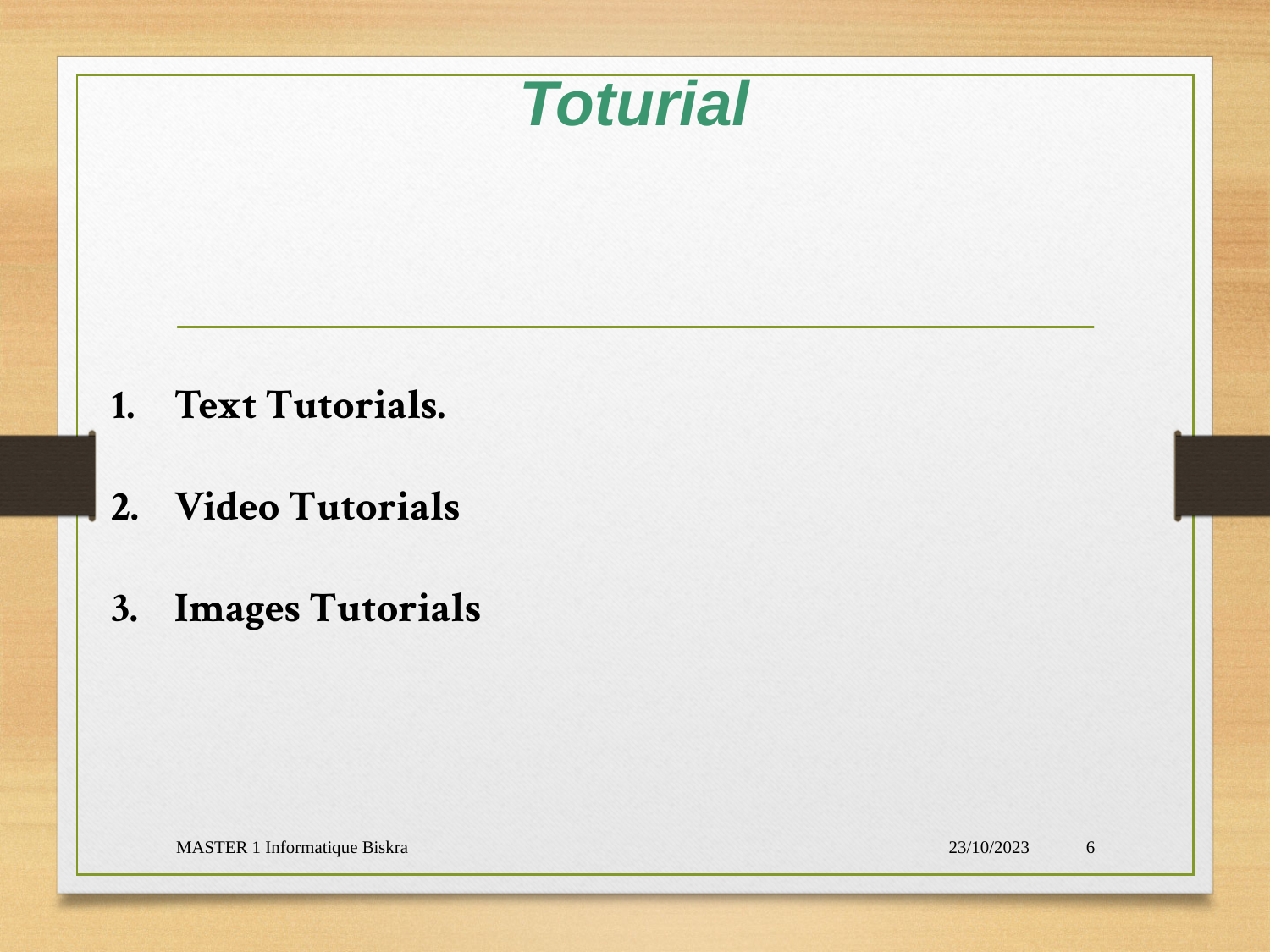

# Toturial

Text Tutorials.
Video Tutorials
Images Tutorials

MASTER 1 Informatique Biskra
23/10/2023
6